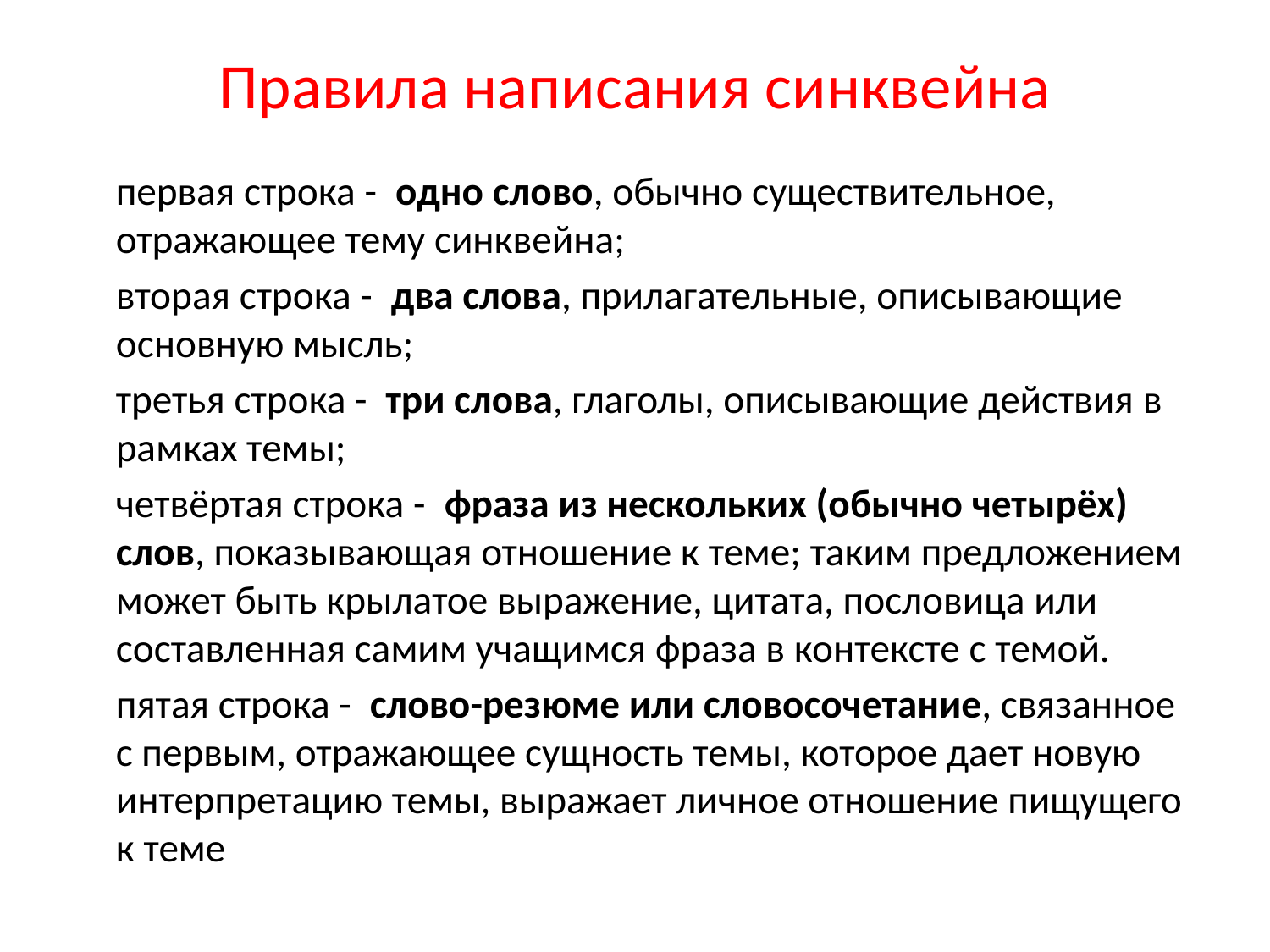

# Правила написания синквейна
	первая строка -  одно слово, обычно существительное, отражающее тему синквейна;
	вторая строка -  два слова, прилагательные, описывающие основную мысль;
	третья строка -  три слова, глаголы, описывающие действия в рамках темы;
	четвёртая строка -  фраза из нескольких (обычно четырёх) слов, показывающая отношение к теме; таким предложением может быть крылатое выражение, цитата, пословица или составленная самим учащимся фраза в контексте с темой.
	пятая строка -  слово-резюме или словосочетание, связанное с первым, отражающее сущность темы, которое дает новую интерпретацию темы, выражает личное отношение пищущего к теме